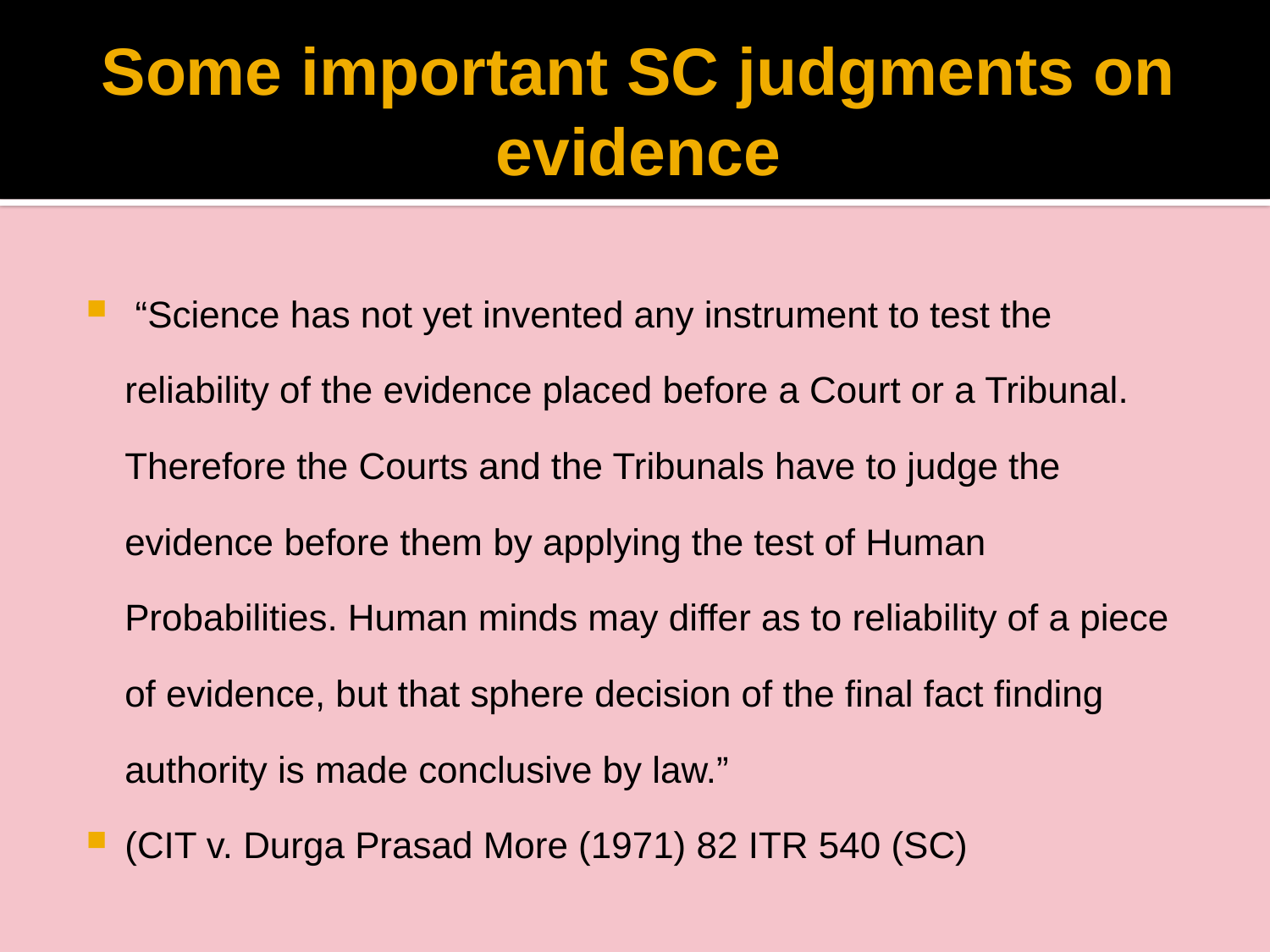

# Some important SC judgments on evidence
 “Science has not yet invented any instrument to test the reliability of the evidence placed before a Court or a Tribunal. Therefore the Courts and the Tribunals have to judge the evidence before them by applying the test of Human Probabilities. Human minds may differ as to reliability of a piece of evidence, but that sphere decision of the final fact finding authority is made conclusive by law.”
(CIT v. Durga Prasad More (1971) 82 ITR 540 (SC)